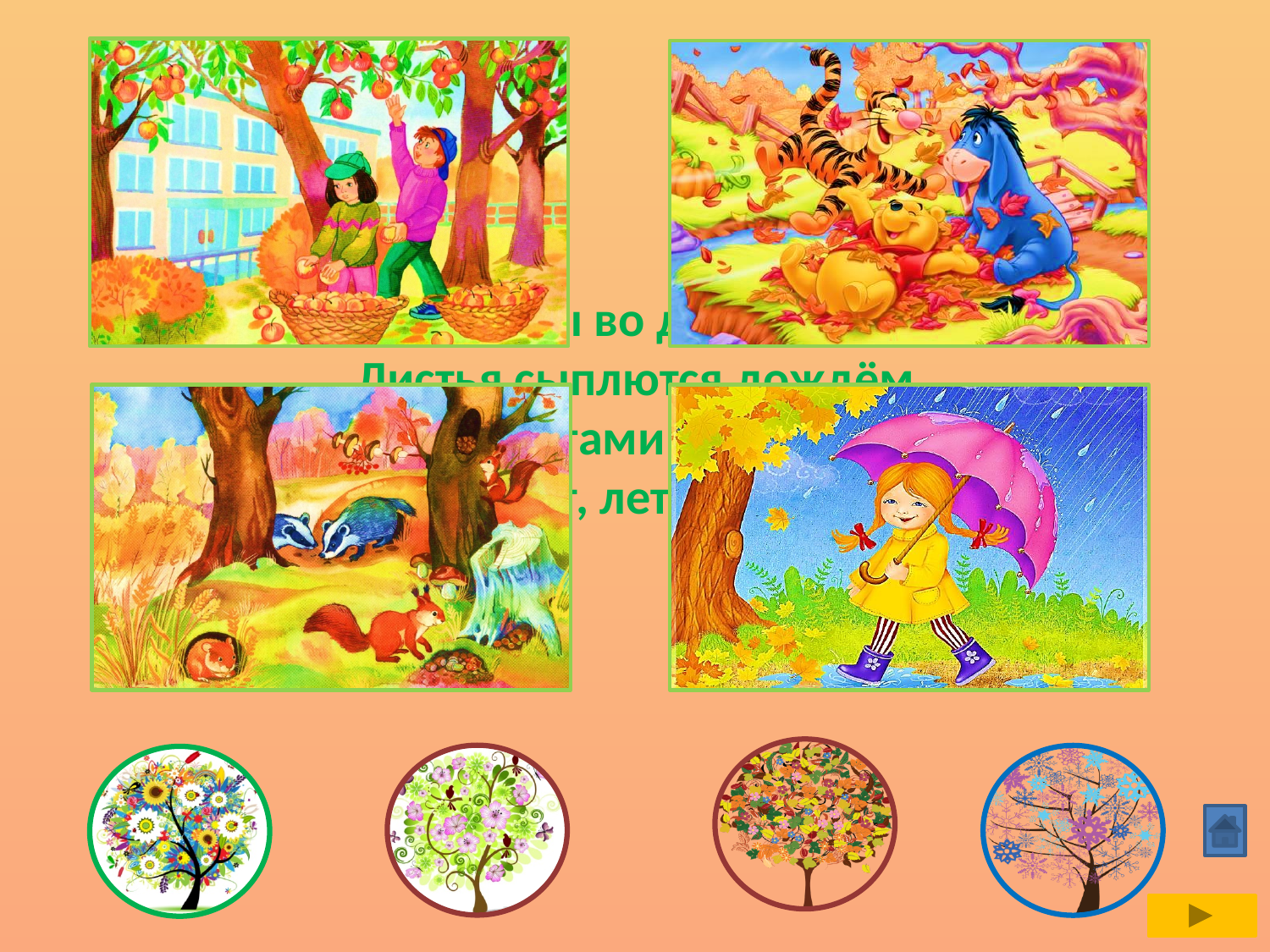

Утром мы во двор идём -
Листья сыплются дождём,
Под ногами шелестят
И летят, летят, летят..